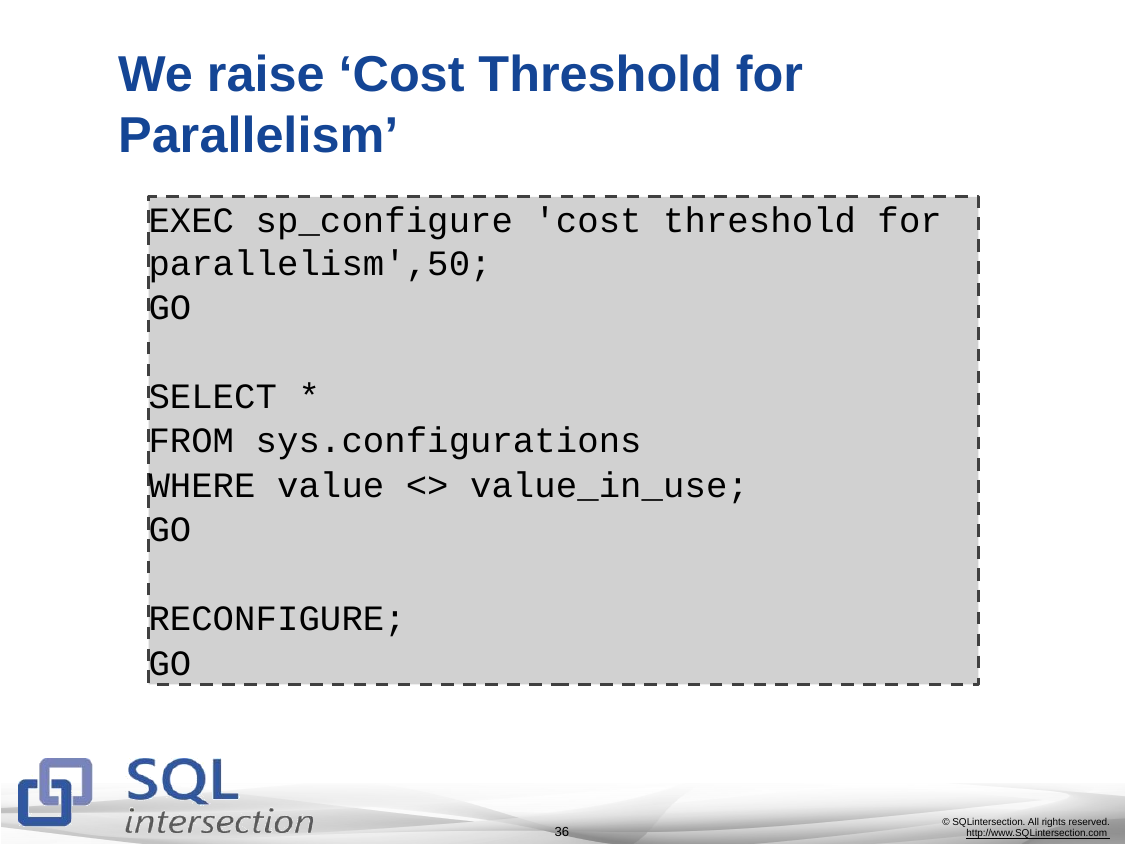

# We raise ‘Cost Threshold for Parallelism’
EXEC sp_configure 'cost threshold for parallelism',50;
GO

SELECT *
FROM sys.configurations
WHERE value <> value_in_use;
GO

RECONFIGURE;
GO